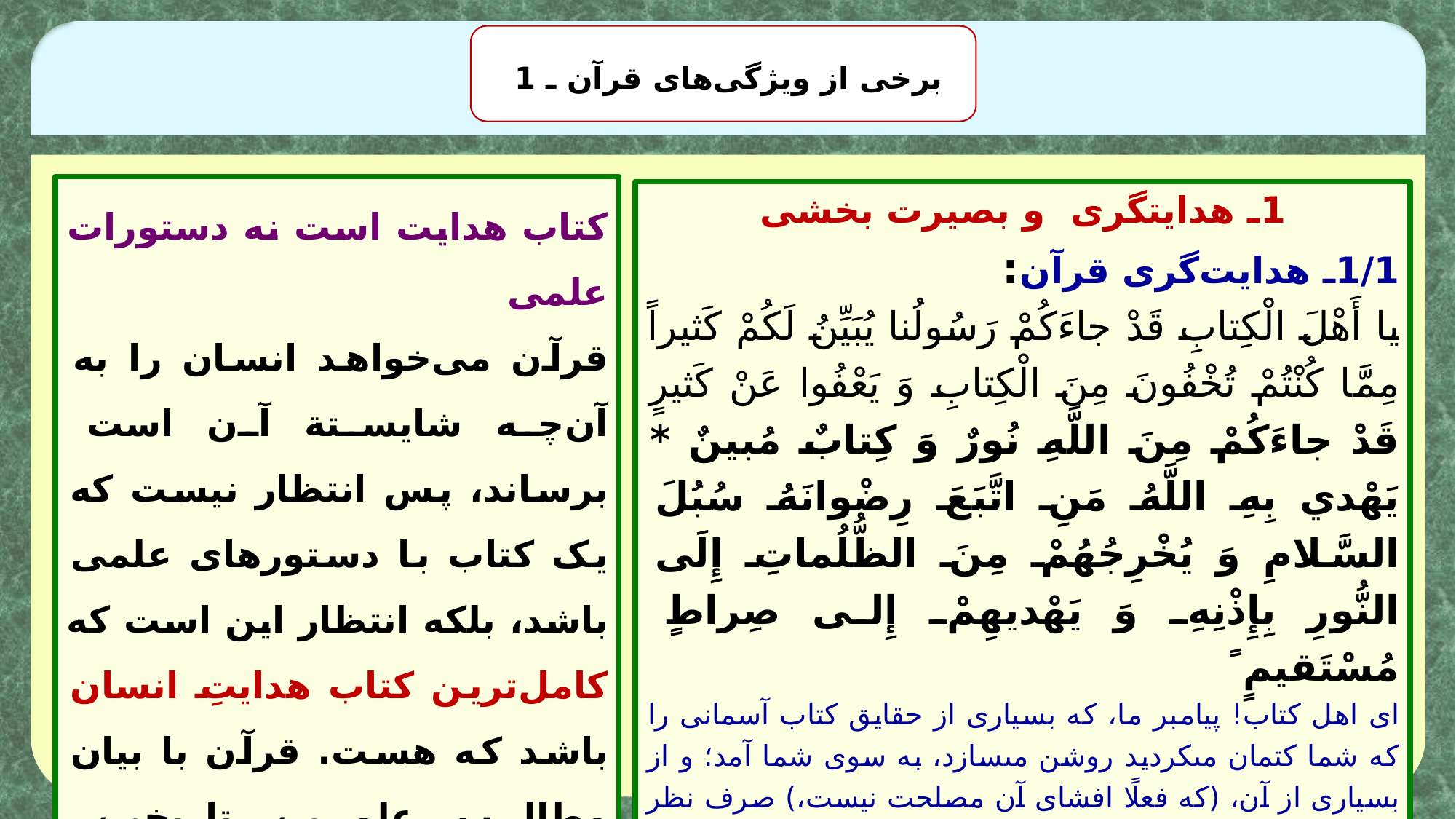

برخی از ویژگی‌های قرآن ـ 1

کتاب هدایت است نه دستورات علمی
قرآن می‌خواهد انسان را به آن‌چه شایستة آن است برساند، پس انتظار نیست که یک کتاب با دستورهای علمی باشد، بلکه انتظار این است که کامل‌ترین کتاب هدایتِ انسان باشد که هست. قرآن با بیان مطالب علمی، تاریخی، داستان، مباحث کلامی و ... به دنبال یک هدف است که هدایت عموم مردم به سمت سعادت می‌باشد.
1ـ هدایتگری  و بصیرت بخشی
1/1ـ هدایت‌گری قرآن:
يا أَهْلَ الْكِتابِ قَدْ جاءَكُمْ رَسُولُنا يُبَيِّنُ لَكُمْ كَثيراً مِمَّا كُنْتُمْ تُخْفُونَ مِنَ الْكِتابِ وَ يَعْفُوا عَنْ كَثيرٍ قَدْ جاءَكُمْ مِنَ اللَّهِ نُورٌ وَ كِتابٌ مُبينٌ * يَهْدي بِهِ اللَّهُ مَنِ اتَّبَعَ رِضْوانَهُ سُبُلَ السَّلامِ وَ يُخْرِجُهُمْ مِنَ الظُّلُماتِ إِلَى النُّورِ بِإِذْنِهِ وَ يَهْديهِمْ إِلى‏ صِراطٍ مُسْتَقيمٍ ً
اى اهل كتاب! پيامبر ما، كه بسيارى از حقايق كتاب آسمانى را كه شما كتمان مى‏كرديد روشن مى‏سازد، به سوى شما آمد؛ و از بسيارى از آن، (كه فعلًا افشاى آن مصلحت نيست،) صرف نظر مى‏نمايد. (آرى،) از طرف خدا، نور و كتاب آشكارى به سوى شما آمد. خداوند به بركت آن (قرآن)، كسانى را كه از خشنودى او پيروى كنند، به راه‏هاى سلامت، هدايت مى‏كند؛ و به فرمان خود، از تاريكي‌ها به سوى روشنايى مى‏برد؛ و آن‌ها را به سوى راه راست، رهبرى مى‏نمايد. (مائده/‌15و16)